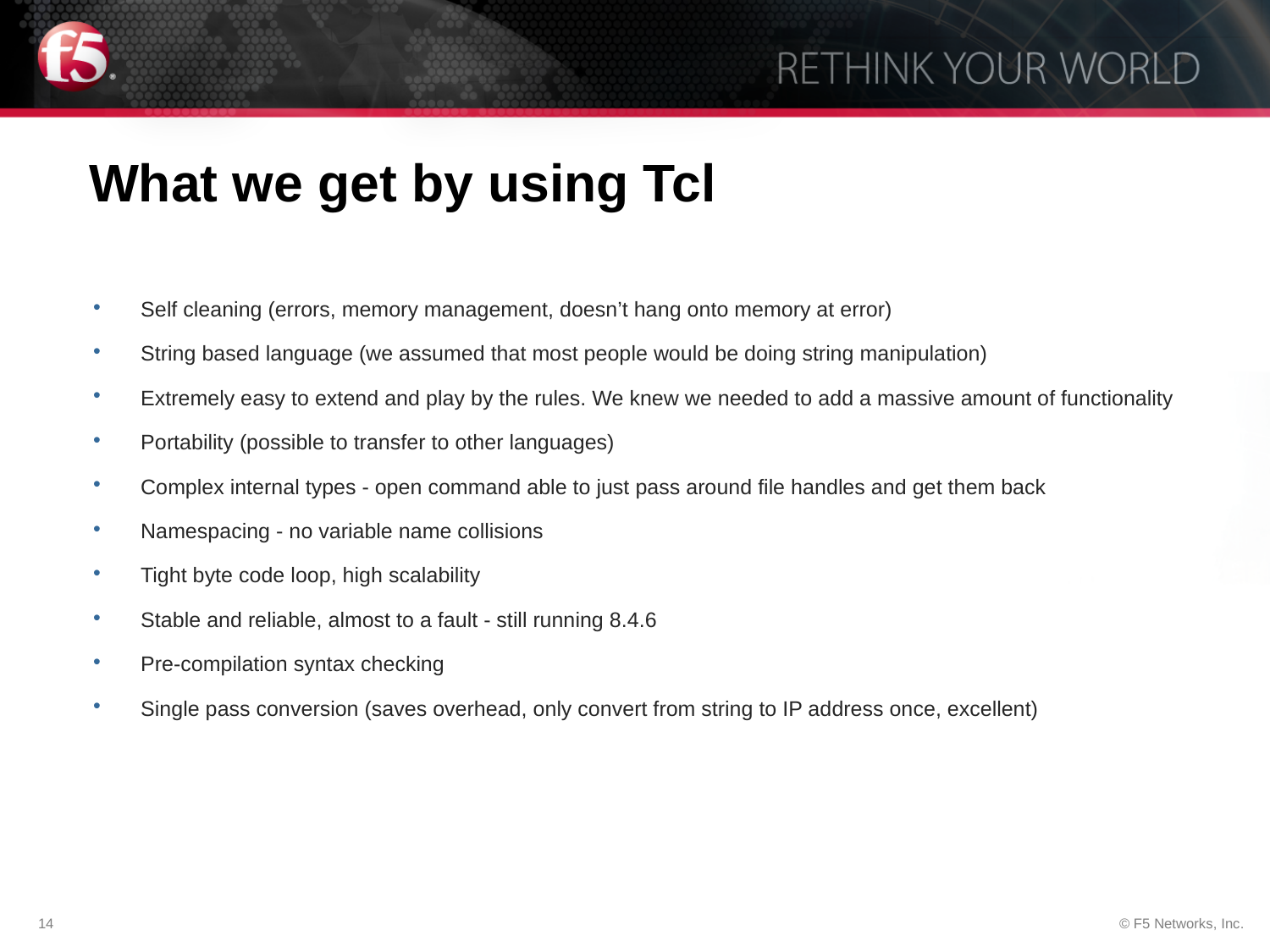

# What we get by using Tcl
Self cleaning (errors, memory management, doesn’t hang onto memory at error)
String based language (we assumed that most people would be doing string manipulation)
Extremely easy to extend and play by the rules. We knew we needed to add a massive amount of functionality
Portability (possible to transfer to other languages)
Complex internal types - open command able to just pass around file handles and get them back
Namespacing - no variable name collisions
Tight byte code loop, high scalability
Stable and reliable, almost to a fault - still running 8.4.6
Pre-compilation syntax checking
Single pass conversion (saves overhead, only convert from string to IP address once, excellent)